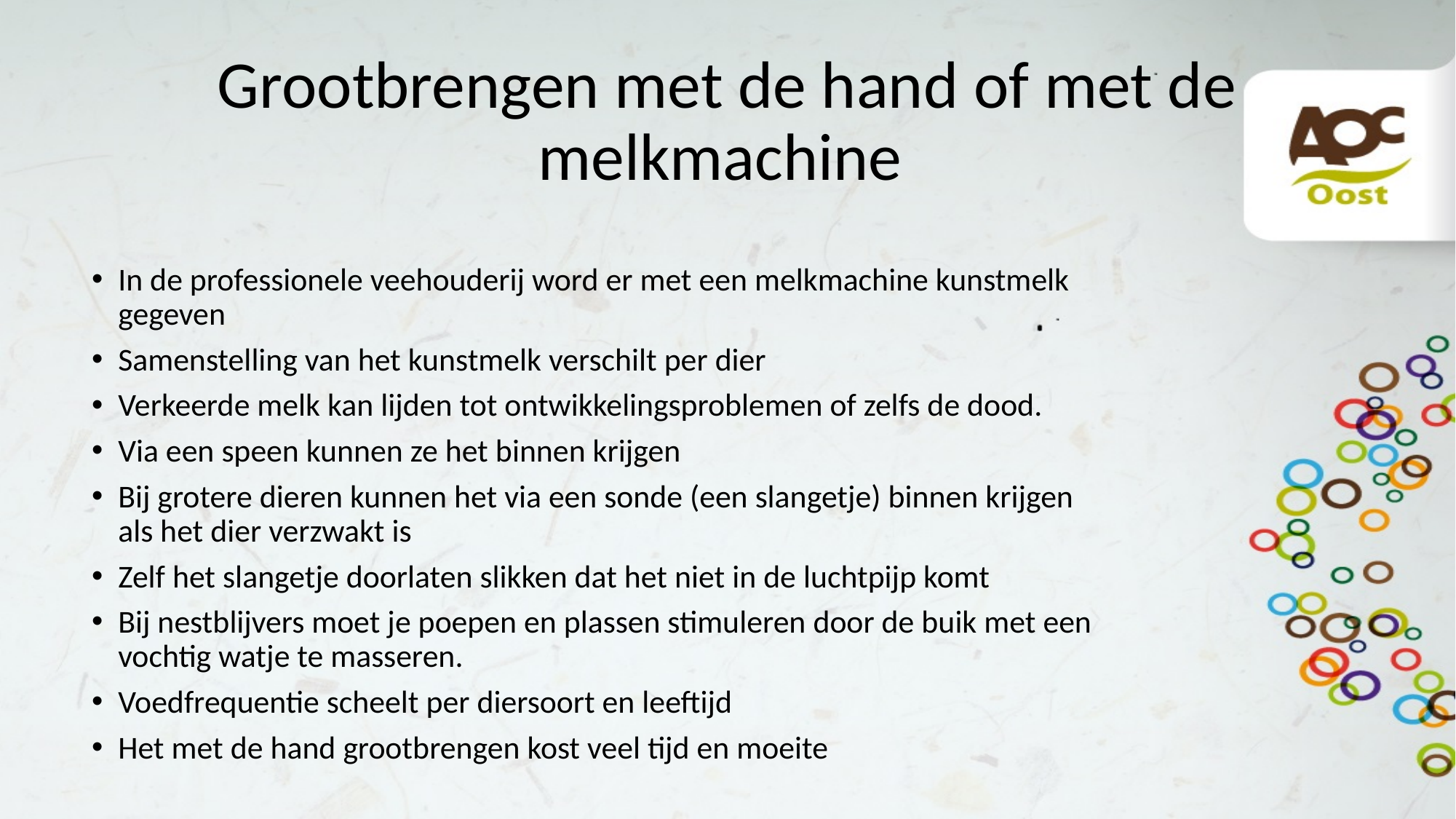

# Grootbrengen met de hand of met de melkmachine
In de professionele veehouderij word er met een melkmachine kunstmelk gegeven
Samenstelling van het kunstmelk verschilt per dier
Verkeerde melk kan lijden tot ontwikkelingsproblemen of zelfs de dood.
Via een speen kunnen ze het binnen krijgen
Bij grotere dieren kunnen het via een sonde (een slangetje) binnen krijgen als het dier verzwakt is
Zelf het slangetje doorlaten slikken dat het niet in de luchtpijp komt
Bij nestblijvers moet je poepen en plassen stimuleren door de buik met een vochtig watje te masseren.
Voedfrequentie scheelt per diersoort en leeftijd
Het met de hand grootbrengen kost veel tijd en moeite